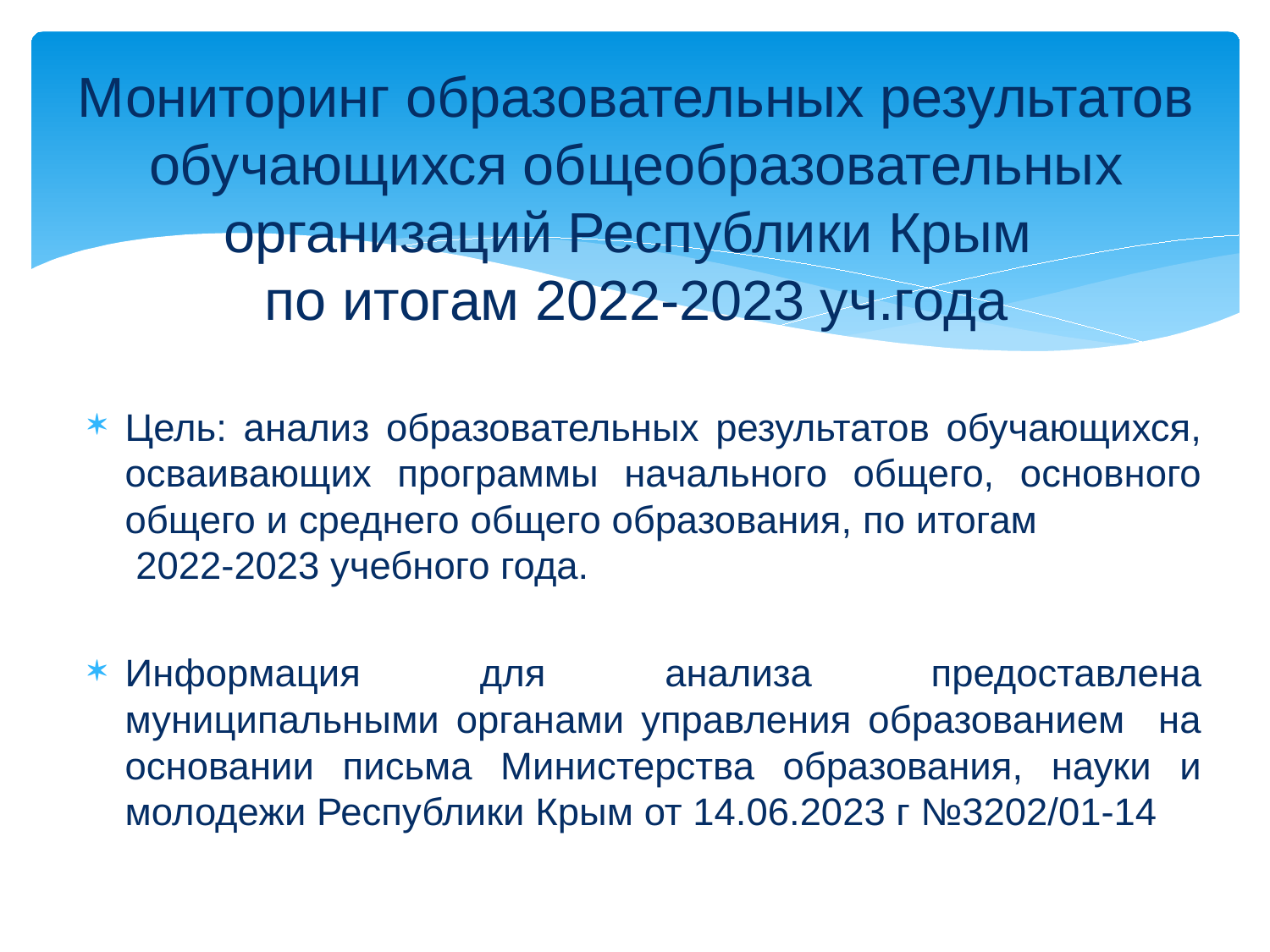

# Мониторинг образовательных результатов обучающихся общеобразовательных организаций Республики Крым по итогам 2022-2023 уч.года
Цель: анализ образовательных результатов обучающихся, осваивающих программы начального общего, основного общего и среднего общего образования, по итогам                 2022-2023 учебного года.

Информация для анализа предоставлена муниципальными органами управления образованием  на основании письма Министерства образования, науки и молодежи Республики Крым от 14.06.2023 г №3202/01-14